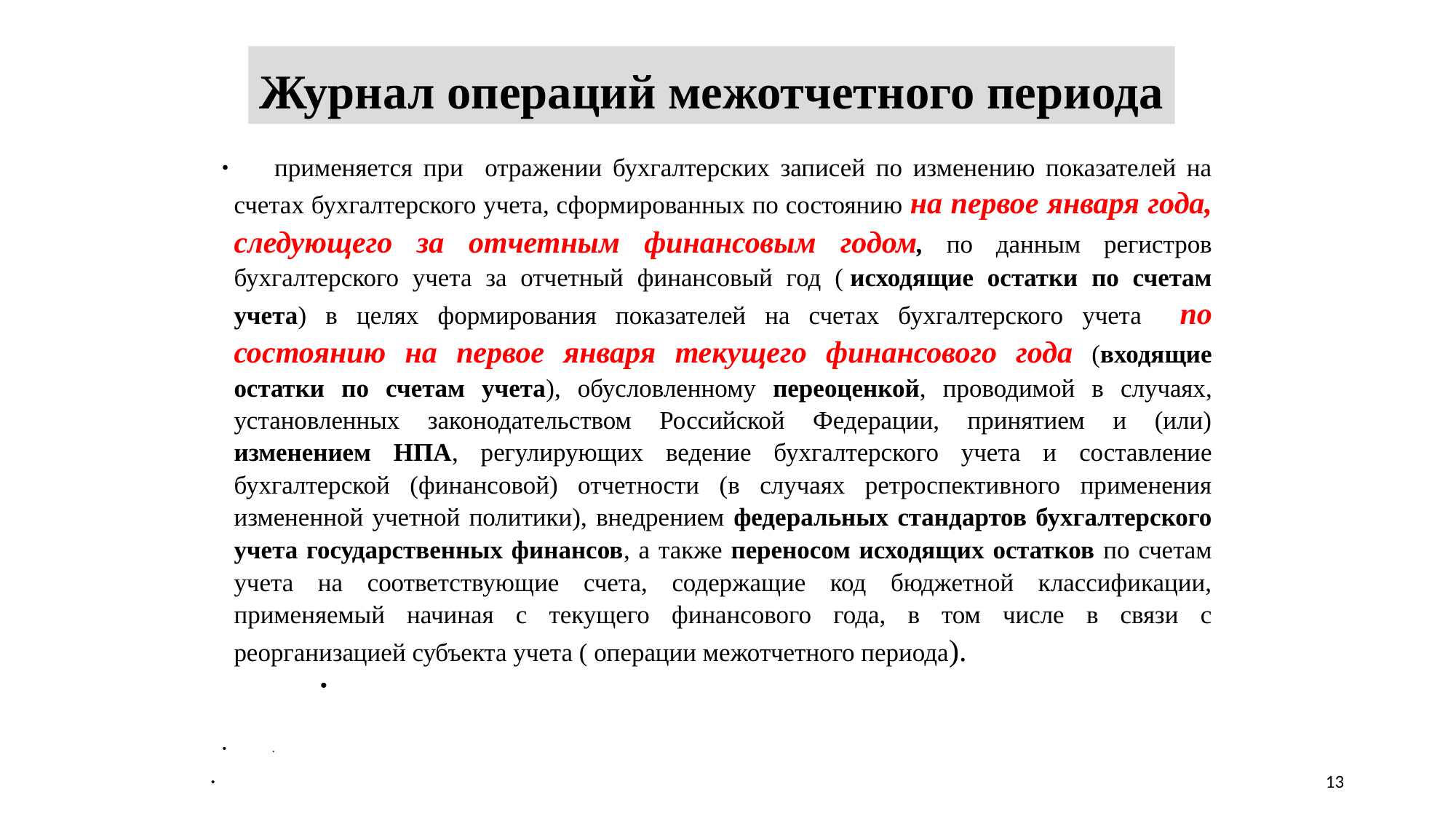

Журнал операций межотчетного периода
 применяется при  отражении бухгалтерских записей по изменению показателей на счетах бухгалтерского учета, сформированных по состоянию на первое января года, следующего за отчетным финансовым годом, по данным регистров бухгалтерского учета за отчетный финансовый год ( исходящие остатки по счетам учета) в целях формирования показателей на счетах бухгалтерского учета  по состоянию на первое января текущего финансового года (входящие остатки по счетам учета), обусловленному переоценкой, проводимой в случаях, установленных законодательством Российской Федерации, принятием и (или) изменением НПА, регулирующих ведение бухгалтерского учета и составление бухгалтерской (финансовой) отчетности (в случаях ретроспективного применения измененной учетной политики), внедрением федеральных стандартов бухгалтерского учета государственных финансов, а также переносом исходящих остатков по счетам учета на соответствующие счета, содержащие код бюджетной классификации, применяемый начиная с текущего финансового года, в том числе в связи с реорганизацией субъекта учета ( операции межотчетного периода).

 .

13